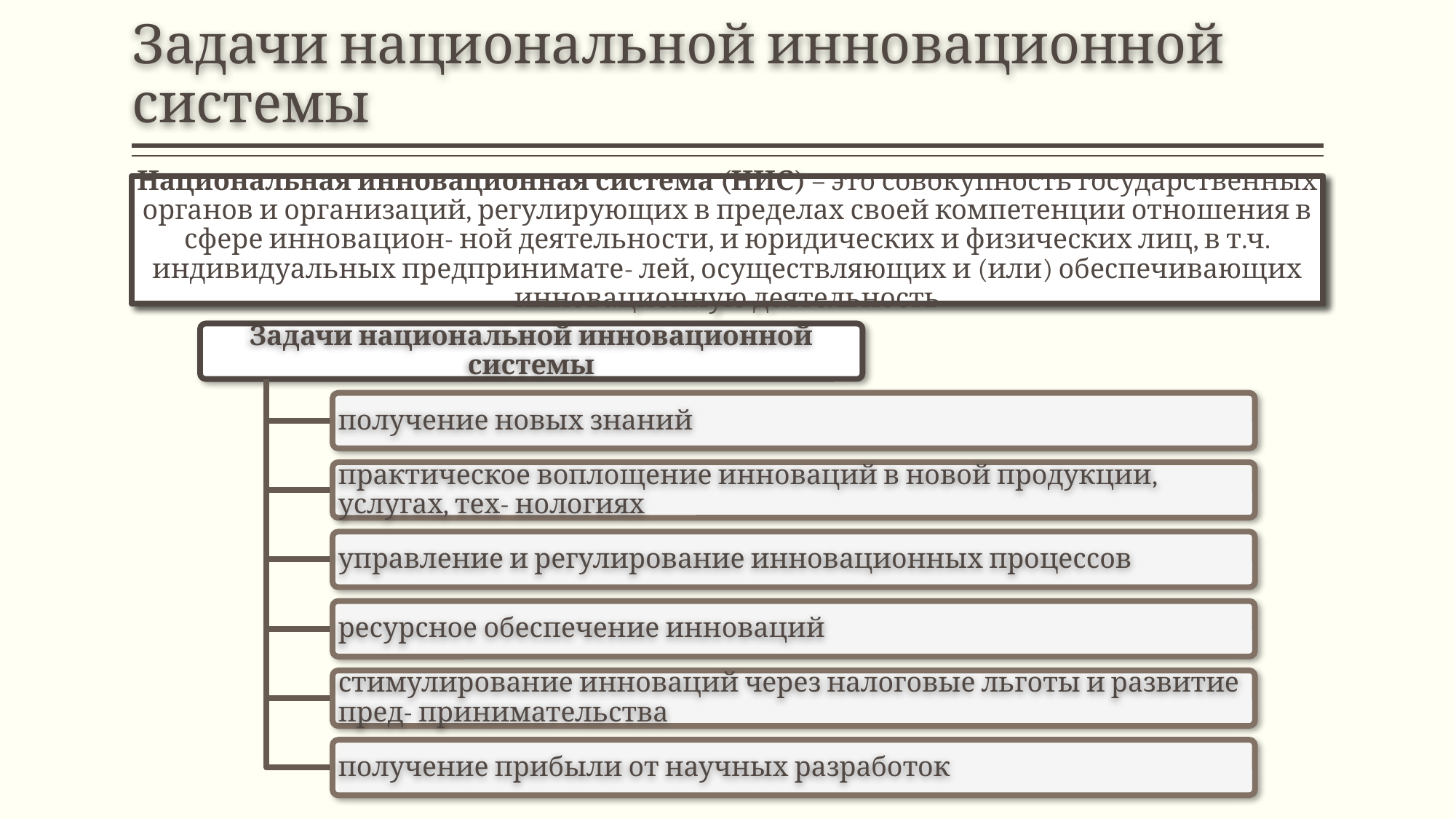

# Задачи национальной инновационной системы

Национальная инновационная система (НИС) – это совокупность государственных органов и организаций, регулирующих в пределах своей компетенции отношения в сфере инновацион- ной деятельности, и юридических и физических лиц, в т.ч. индивидуальных предпринимате- лей, осуществляющих и (или) обеспечивающих инновационную деятельность

Задачи национальной инновационной системы

получение новых знаний

практическое воплощение инноваций в новой продукции, услугах, тех- нологиях

управление и регулирование инновационных процессов

ресурсное обеспечение инноваций

стимулирование инноваций через налоговые льготы и развитие пред- принимательства

получение прибыли от научных разработок